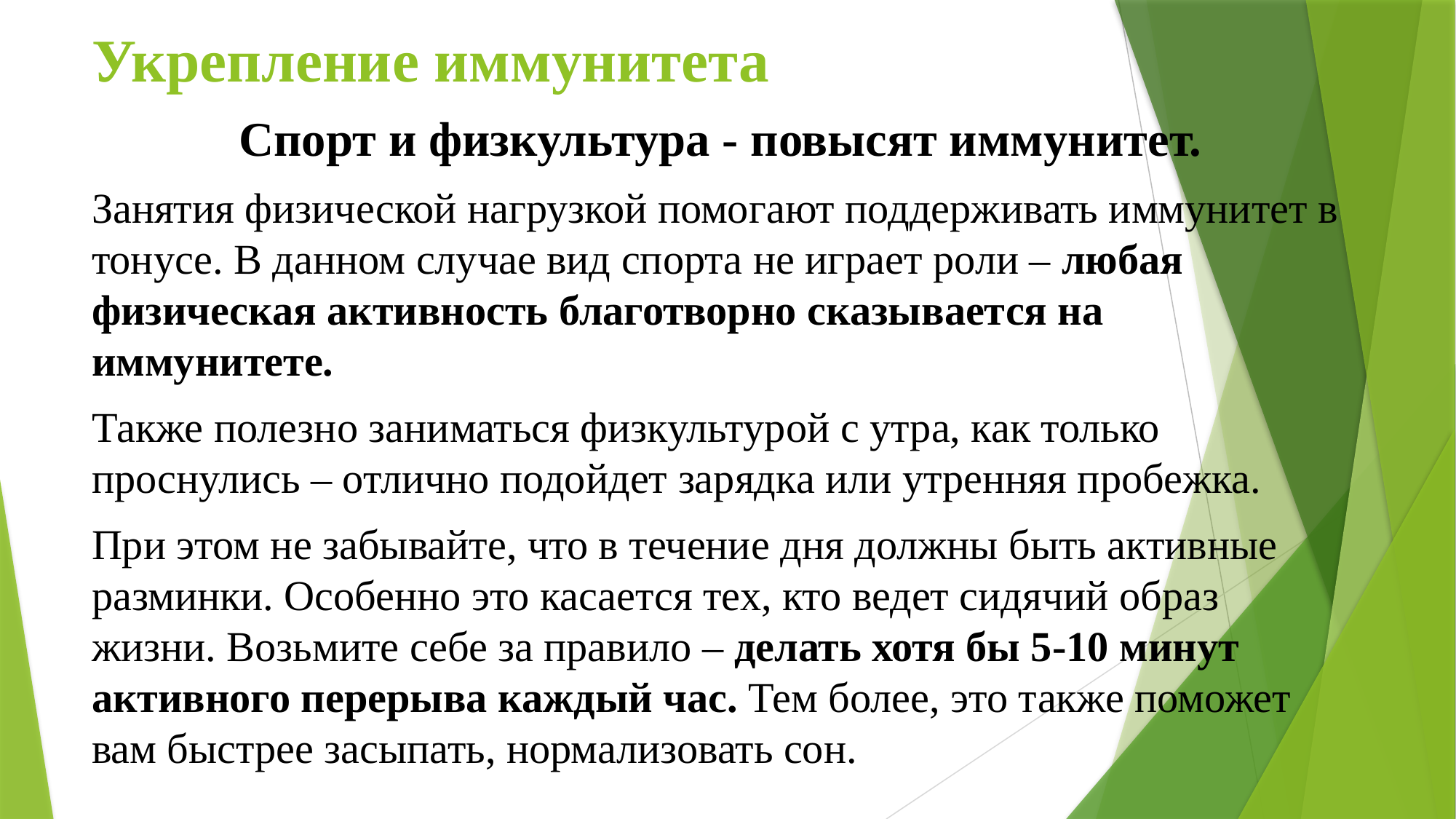

# Укрепление иммунитета
Спорт и физкультура - повысят иммунитет.
Занятия физической нагрузкой помогают поддерживать иммунитет в тонусе. В данном случае вид спорта не играет роли – любая физическая активность благотворно сказывается на иммунитете.
Также полезно заниматься физкультурой с утра, как только проснулись – отлично подойдет зарядка или утренняя пробежка.
При этом не забывайте, что в течение дня должны быть активные разминки. Особенно это касается тех, кто ведет сидячий образ жизни. Возьмите себе за правило – делать хотя бы 5-10 минут активного перерыва каждый час. Тем более, это также поможет вам быстрее засыпать, нормализовать сон.